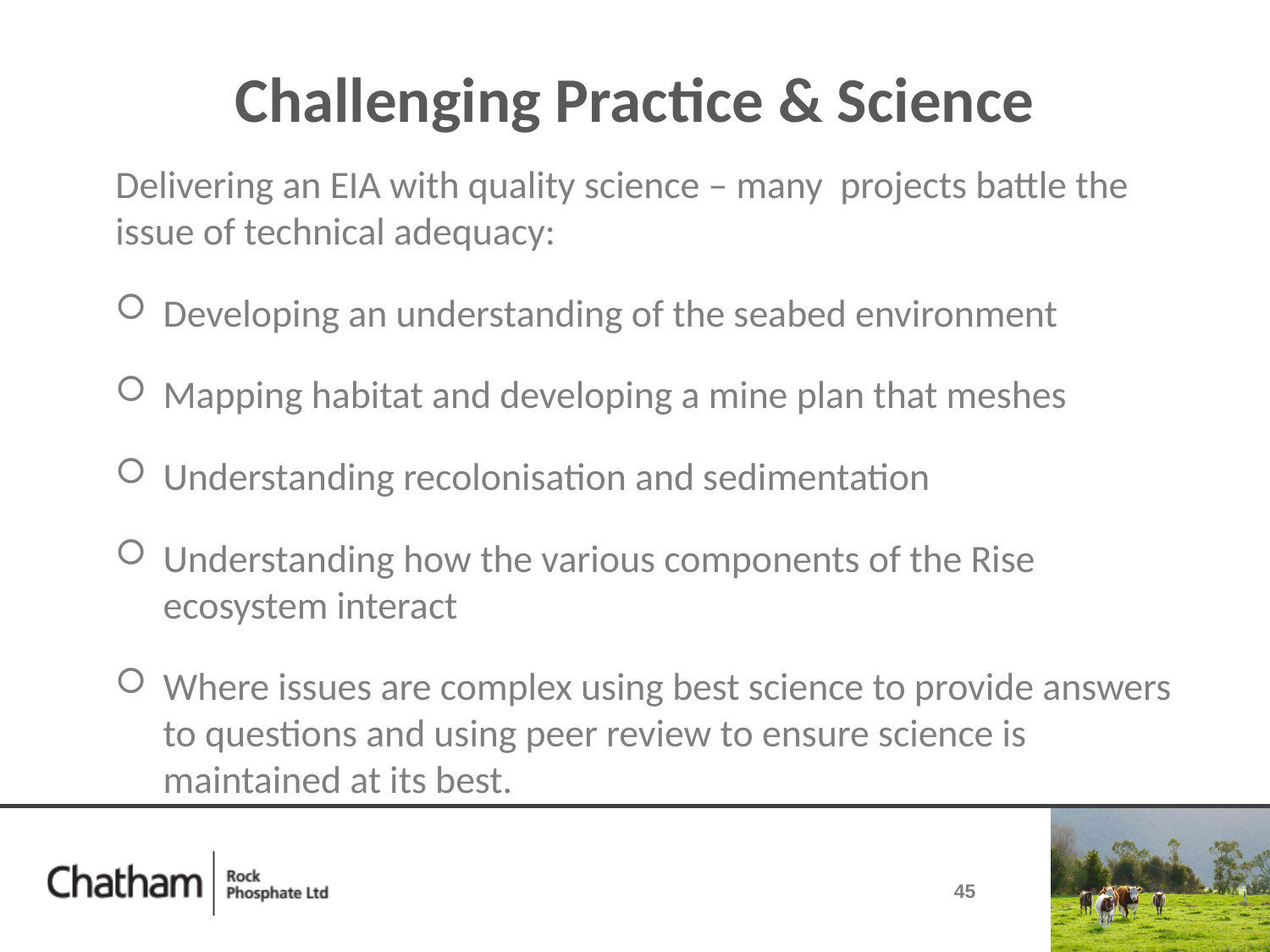

# Challenging Practice & Science
Delivering an EIA with quality science – many  projects battle the issue of technical adequacy:
Developing an understanding of the seabed environment
Mapping habitat and developing a mine plan that meshes
Understanding recolonisation and sedimentation
Understanding how the various components of the Rise ecosystem interact
Where issues are complex using best science to provide answers to questions and using peer review to ensure science is maintained at its best.

45